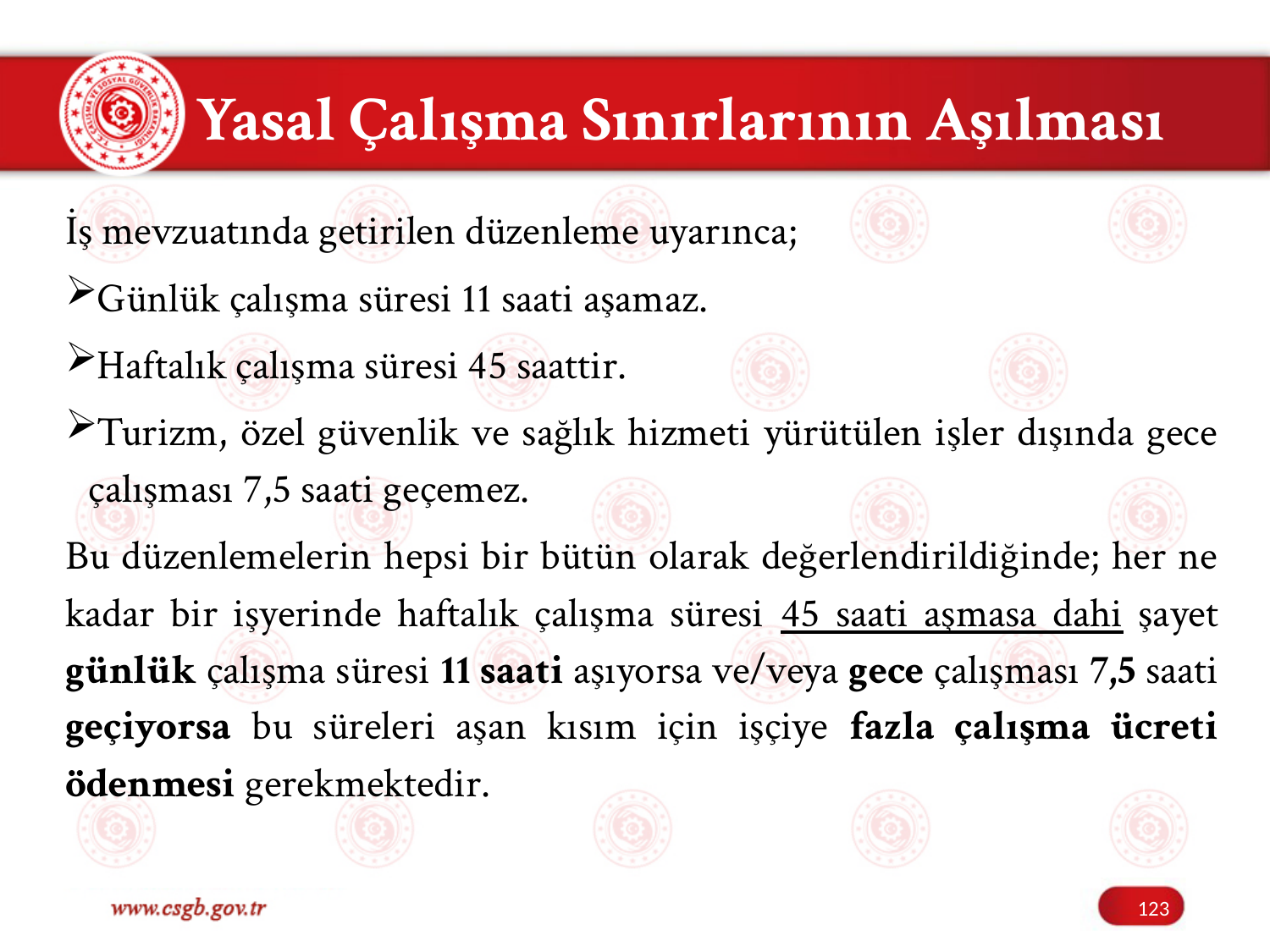

# Yasal Çalışma Sınırlarının Aşılması
İş mevzuatında getirilen düzenleme uyarınca;
Günlük çalışma süresi 11 saati aşamaz.
Haftalık çalışma süresi 45 saattir.
Turizm, özel güvenlik ve sağlık hizmeti yürütülen işler dışında gece çalışması 7,5 saati geçemez.
Bu düzenlemelerin hepsi bir bütün olarak değerlendirildiğinde; her ne kadar bir işyerinde haftalık çalışma süresi 45 saati aşmasa dahi şayet günlük çalışma süresi 11 saati aşıyorsa ve/veya gece çalışması 7,5 saati geçiyorsa bu süreleri aşan kısım için işçiye fazla çalışma ücreti ödenmesi gerekmektedir.

123